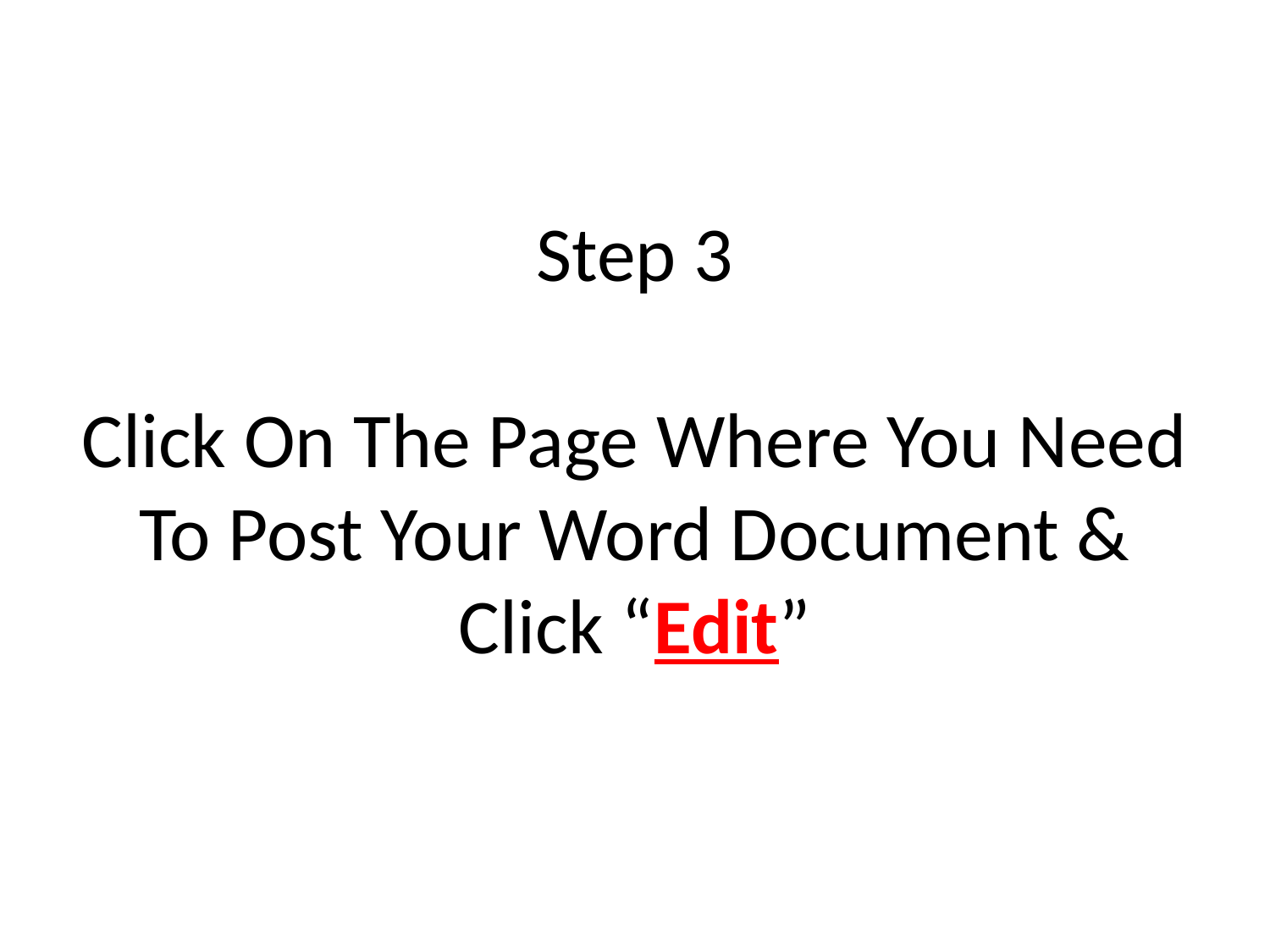

# Step 3 Click On The Page Where You Need To Post Your Word Document & Click “Edit”